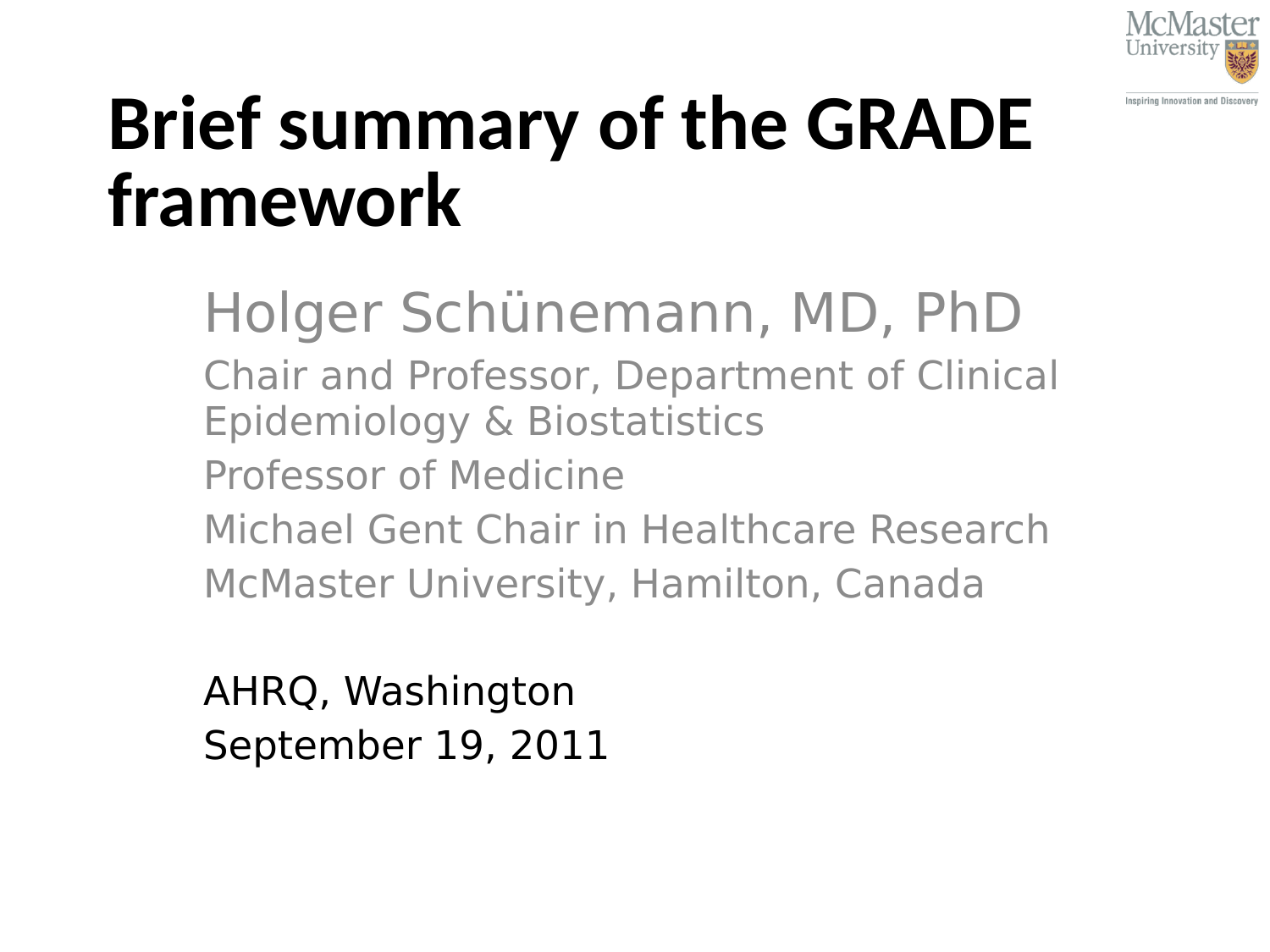

# Brief summary of the GRADE framework

Holger Schünemann, MD, PhD
Chair and Professor, Department of Clinical Epidemiology & Biostatistics
Professor of Medicine
Michael Gent Chair in Healthcare Research
McMaster University, Hamilton, Canada

AHRQ, Washington
September 19, 2011